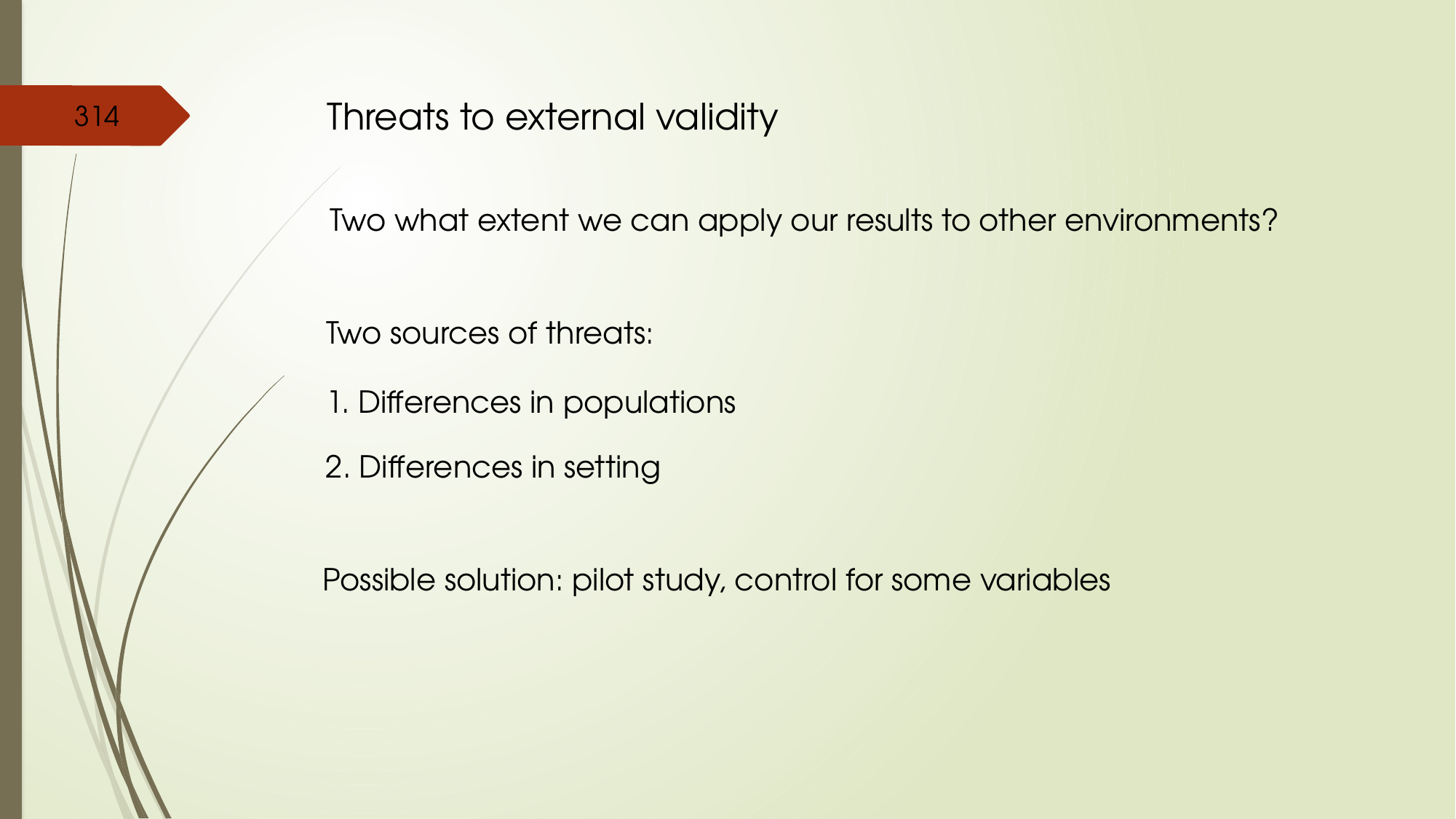

Threats to external validity
314
Two what extent we can apply our results to other environments?
Two sources of threats:
1. Differences in populations
2. Differences in setting
Possible solution: pilot study, control for some variables